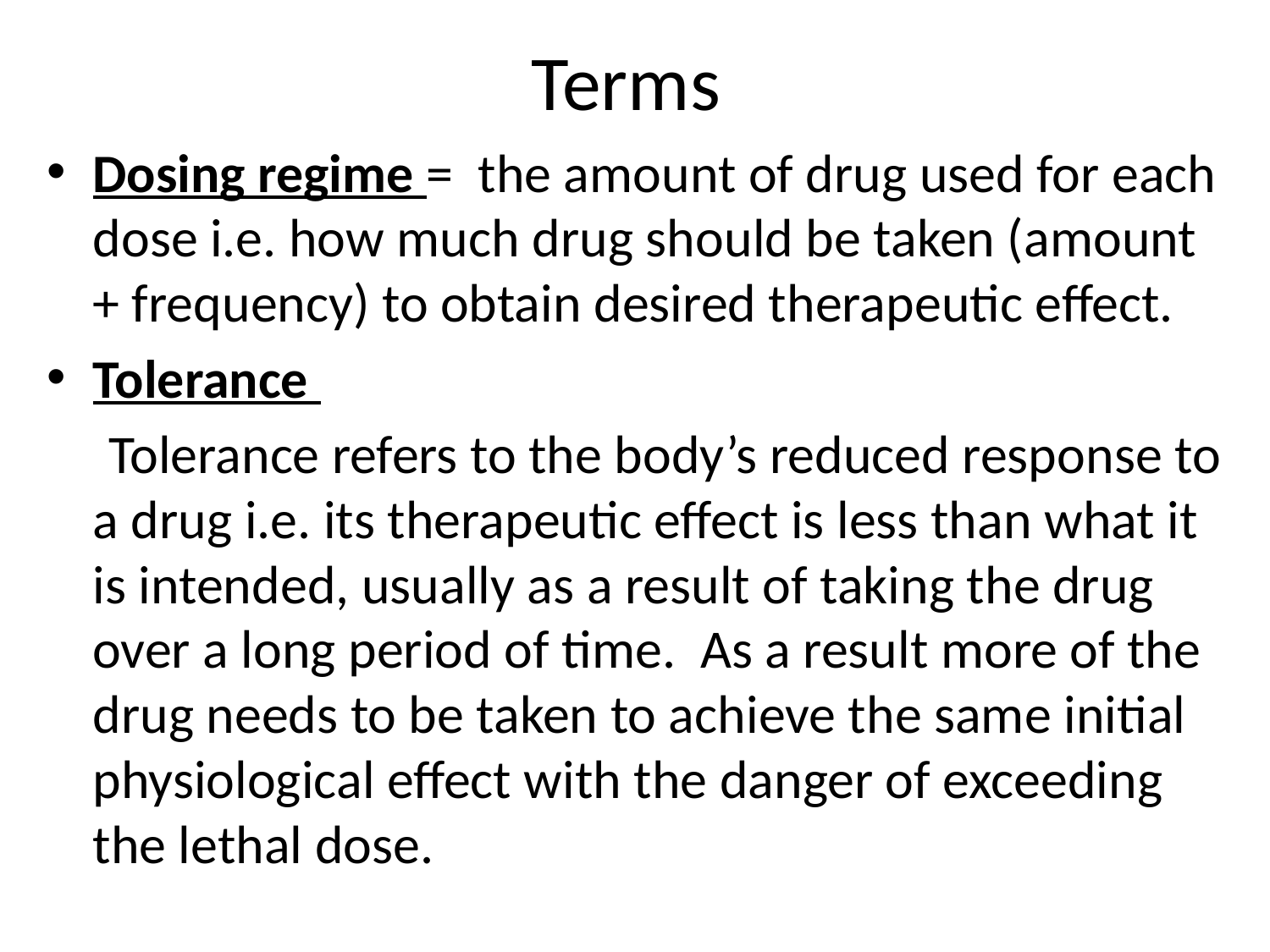

# Terms
Dosing regime =  the amount of drug used for each dose i.e. how much drug should be taken (amount + frequency) to obtain desired therapeutic effect.
Tolerance
     Tolerance refers to the body’s reduced response to a drug i.e. its therapeutic effect is less than what it is intended, usually as a result of taking the drug over a long period of time.  As a result more of the drug needs to be taken to achieve the same initial physiological effect with the danger of exceeding the lethal dose.